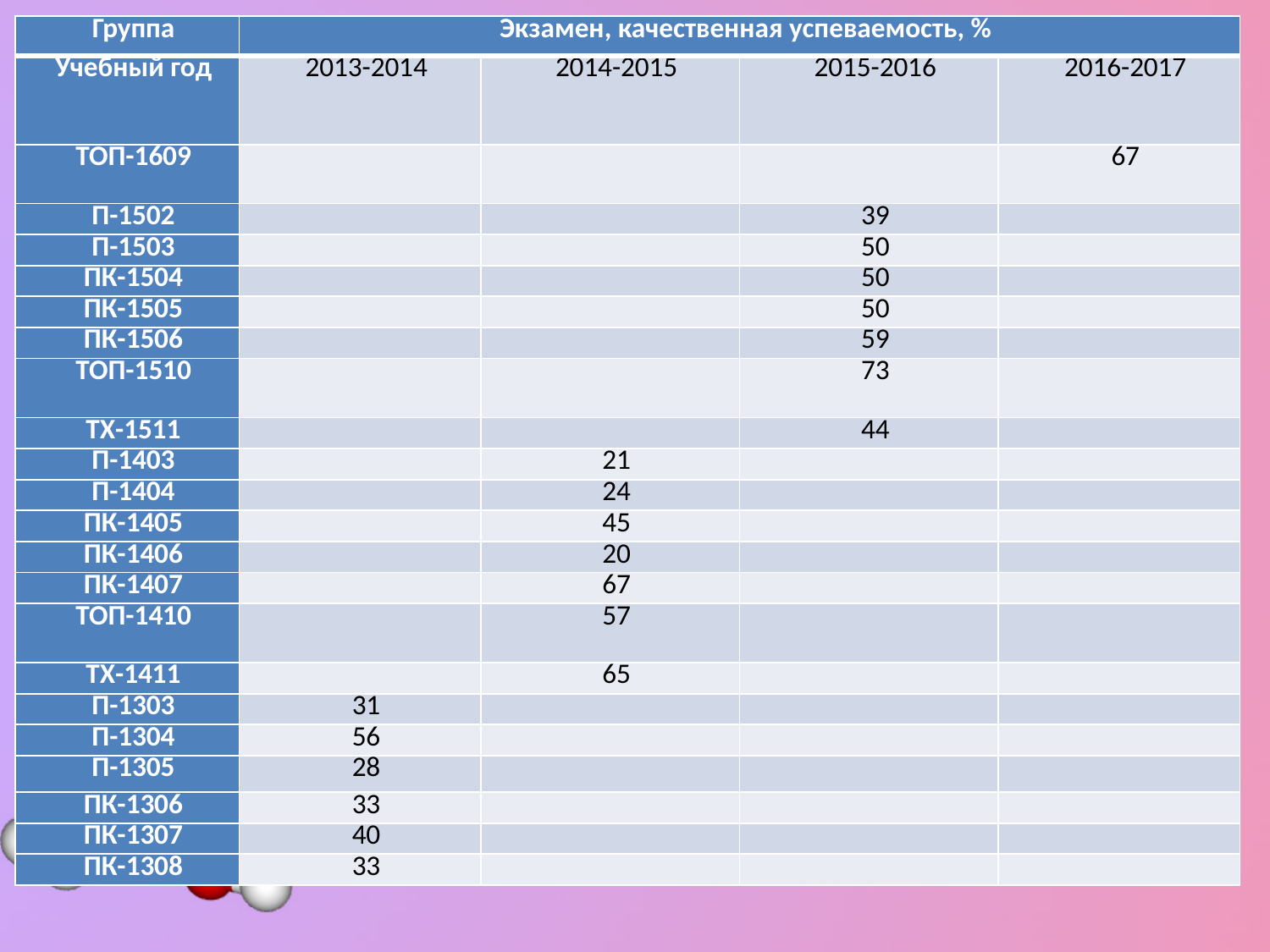

| Группа | Экзамен, качественная успеваемость, % |  |  |  |
| --- | --- | --- | --- | --- |
| Учебный год | 2013-2014 | 2014-2015 | 2015-2016 | 2016-2017 |
| ТОП-1609 |  |  |  | 67 |
| П-1502 |  |  | 39 |  |
| П-1503 |  |  | 50 |  |
| ПК-1504 |  |  | 50 |  |
| ПК-1505 |  |  | 50 |  |
| ПК-1506 |  |  | 59 |  |
| ТОП-1510 |  |  | 73 |  |
| ТХ-1511 |  |  | 44 |  |
| П-1403 |  | 21 |  |  |
| П-1404 |  | 24 |  |  |
| ПК-1405 |  | 45 |  |  |
| ПК-1406 |  | 20 |  |  |
| ПК-1407 |  | 67 |  |  |
| ТОП-1410 |  | 57 |  |  |
| ТХ-1411 |  | 65 |  |  |
| П-1303 | 31 |  |  |  |
| П-1304 | 56 |  |  |  |
| П-1305 | 28 |  |  |  |
| ПК-1306 | 33 |  |  |  |
| ПК-1307 | 40 |  |  |  |
| ПК-1308 | 33 |  |  |  |